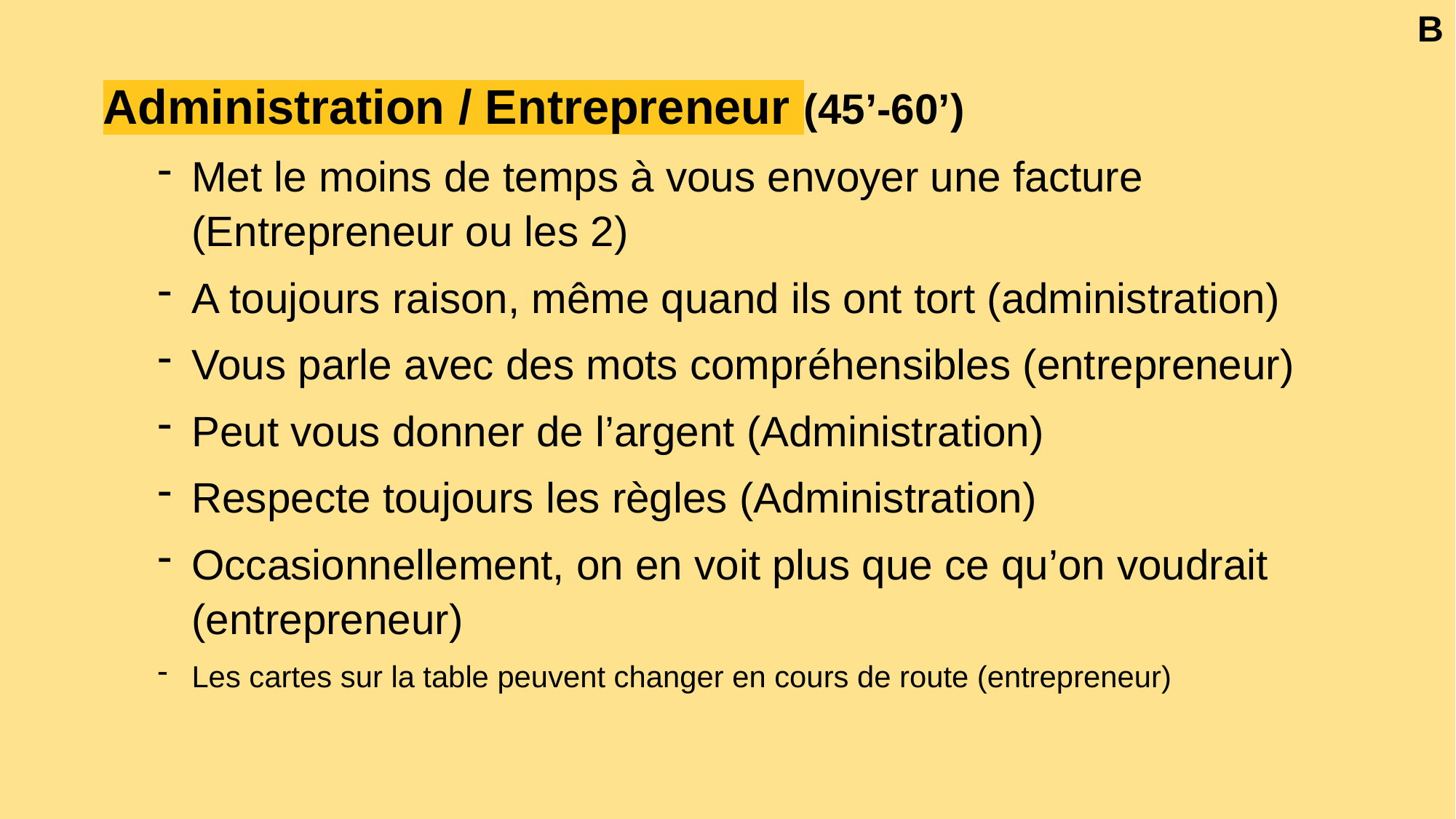

B
Administration / Entrepreneur (45’-60’)
Met le moins de temps à vous envoyer une facture (Entrepreneur ou les 2)
A toujours raison, même quand ils ont tort (administration)
Vous parle avec des mots compréhensibles (entrepreneur)
Peut vous donner de l’argent (Administration)
Respecte toujours les règles (Administration)
Occasionnellement, on en voit plus que ce qu’on voudrait (entrepreneur)
Les cartes sur la table peuvent changer en cours de route (entrepreneur)